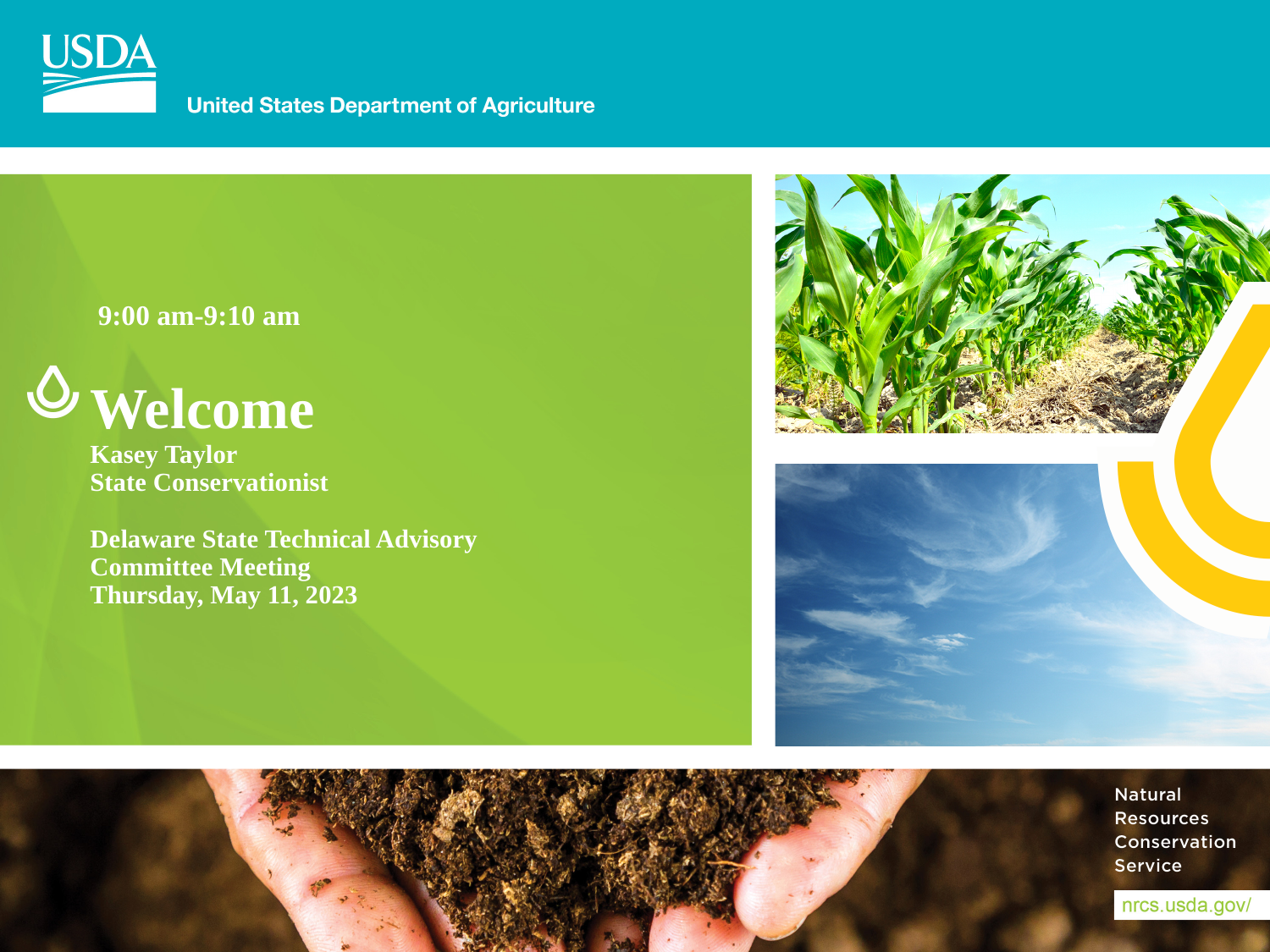

9:00 am-9:10 am
# Welcome Kasey Taylor State Conservationist Delaware State Technical Advisory Committee Meeting Thursday, May 11, 2023